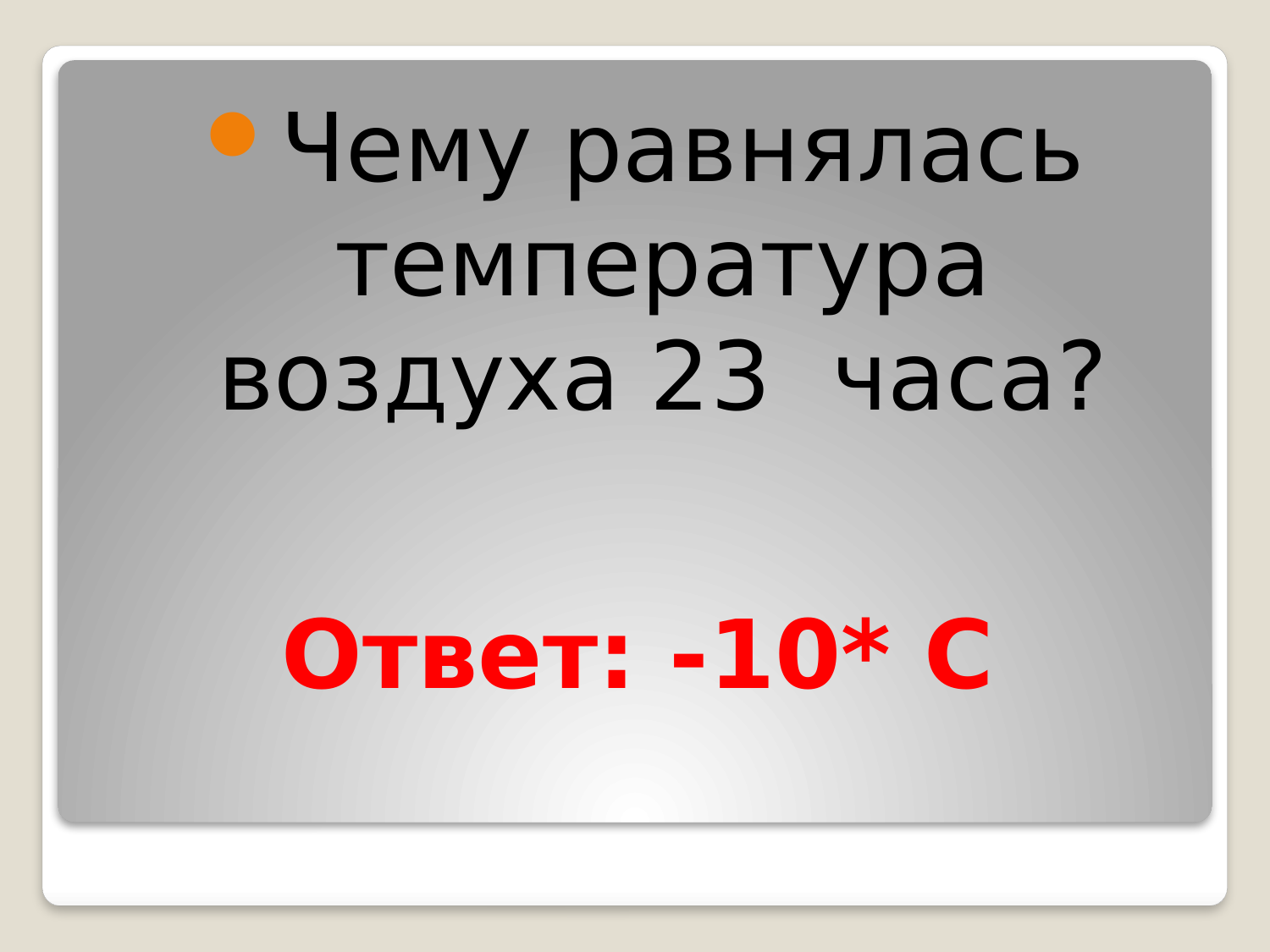

Чему равнялась температура воздуха 23  часа?

# Ответ: -10* C